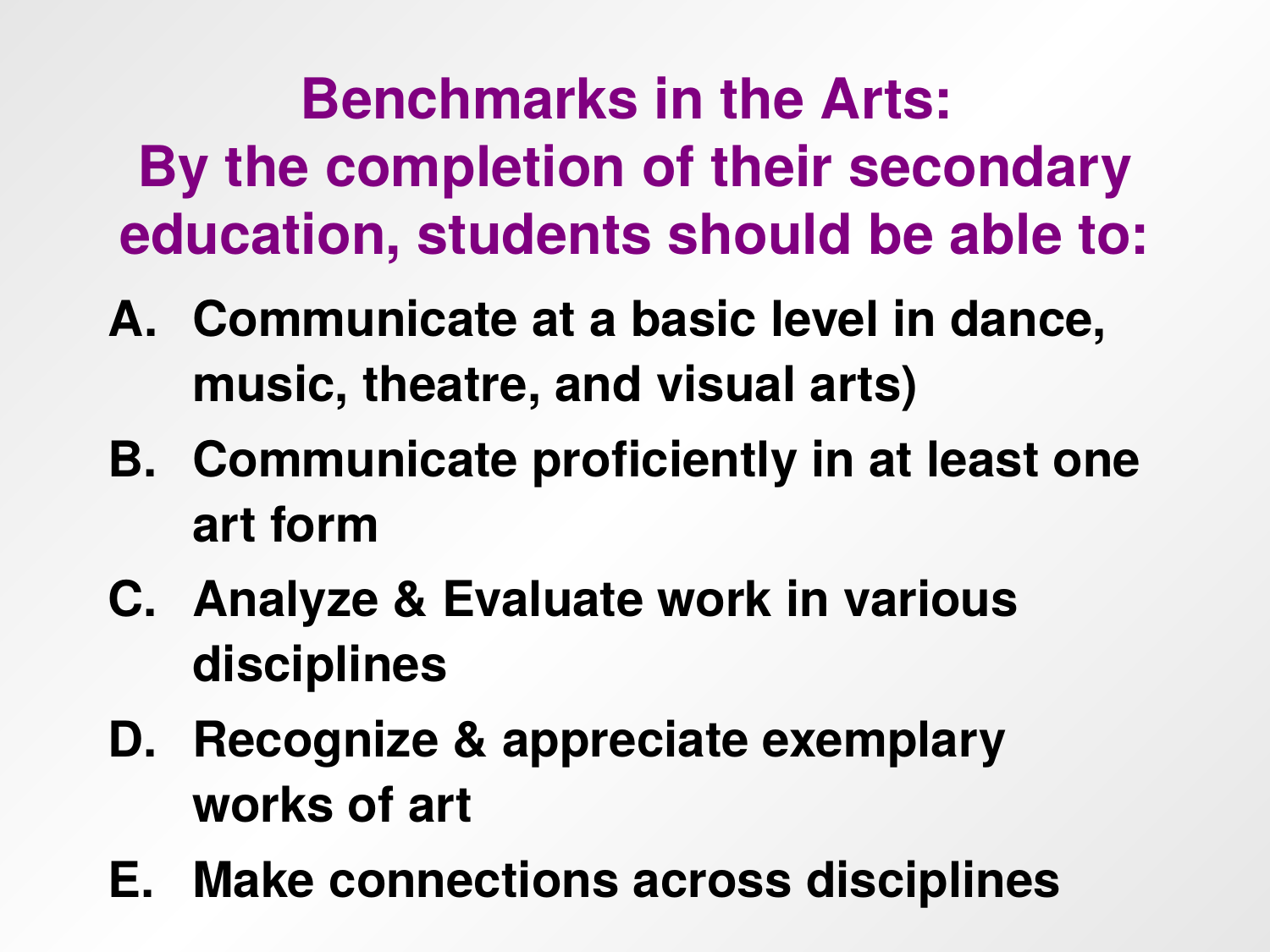

# Benchmarks in the Arts: By the completion of their secondary education, students should be able to:
Communicate at a basic level in dance, music, theatre, and visual arts)
Communicate proficiently in at least one art form
Analyze & Evaluate work in various disciplines
Recognize & appreciate exemplary works of art
Make connections across disciplines